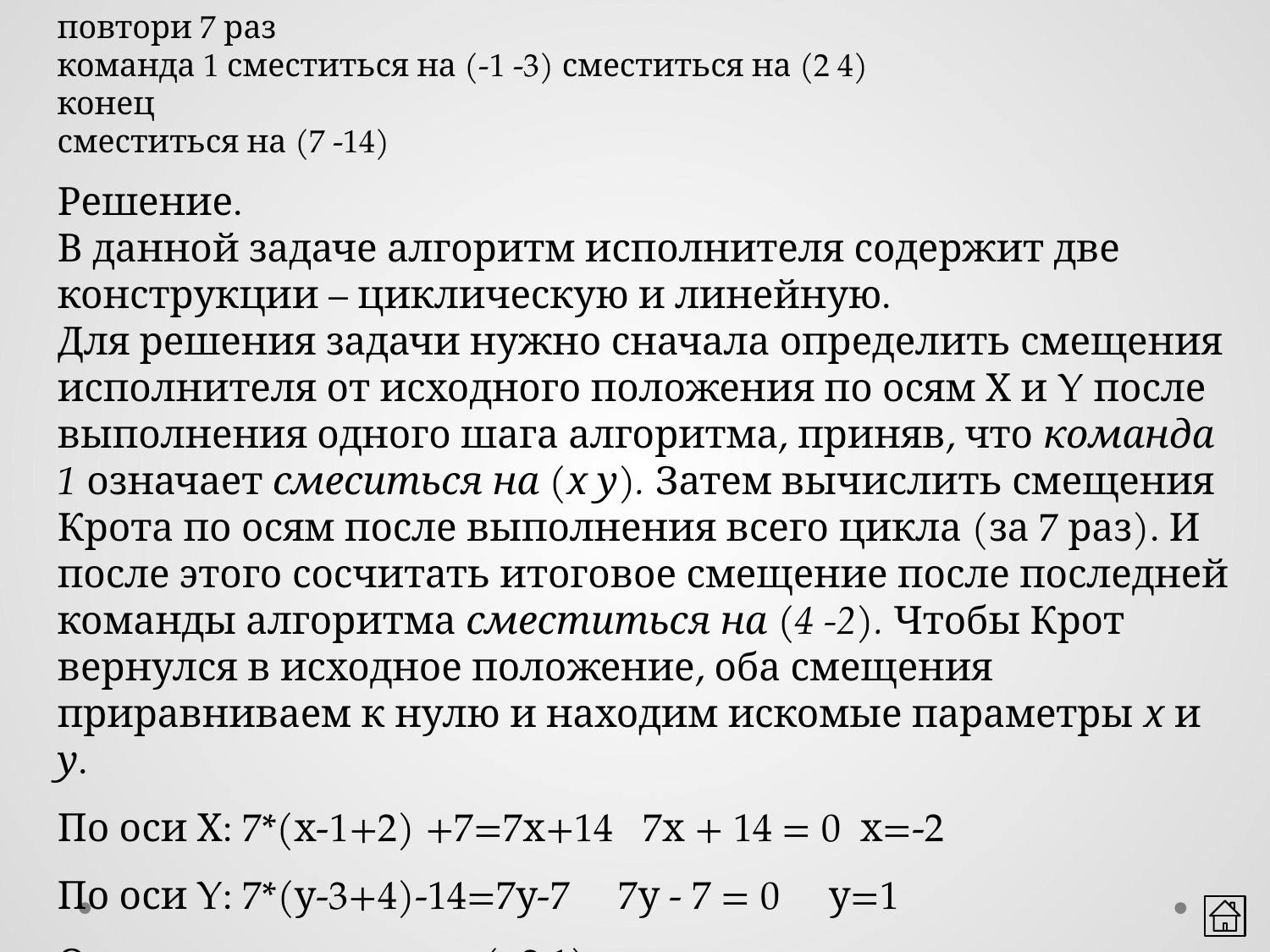

повтори 7 раз
команда 1 сместиться на (-1 -3) сместиться на (2 4)
конец
сместиться на (7 -14)
Решение.
В данной задаче алгоритм исполнителя содержит две конструкции – циклическую и линейную.
Для решения задачи нужно сначала определить смещения исполнителя от исходного положения по осям Х и Y после выполнения одного шага алгоритма, приняв, что команда 1 означает смеситься на (х у). Затем вычислить смещения Крота по осям после выполнения всего цикла (за 7 раз). И после этого сосчитать итоговое смещение после последней команды алгоритма сместиться на (4 -2). Чтобы Крот вернулся в исходное положение, оба смещения приравниваем к нулю и находим искомые параметры х и у.
По оси Х: 7*(х-1+2) +7=7х+14   7х + 14 = 0  х=-2
По оси Y: 7*(у-3+4)-14=7у-7     7у - 7 = 0     у=1
Ответ: сместиться на ( -2 1).